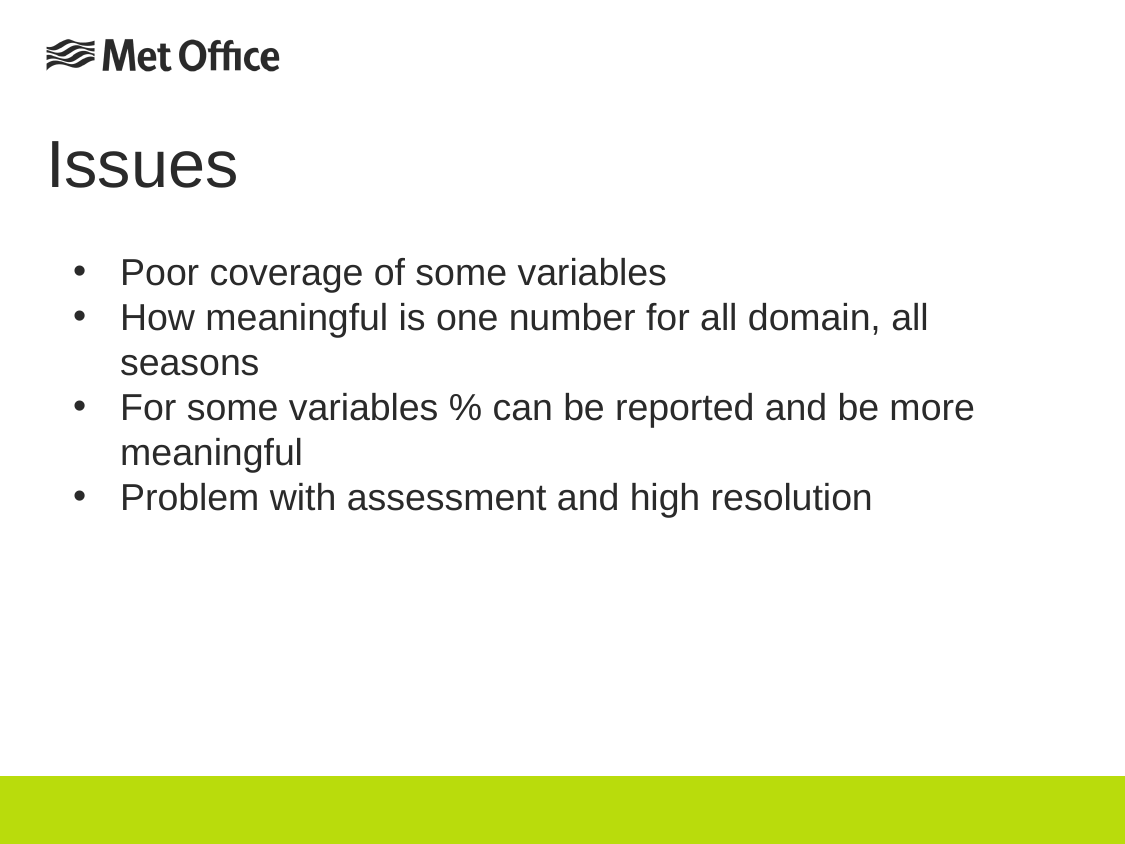

# Issues
Poor coverage of some variables
How meaningful is one number for all domain, all seasons
For some variables % can be reported and be more meaningful
Problem with assessment and high resolution